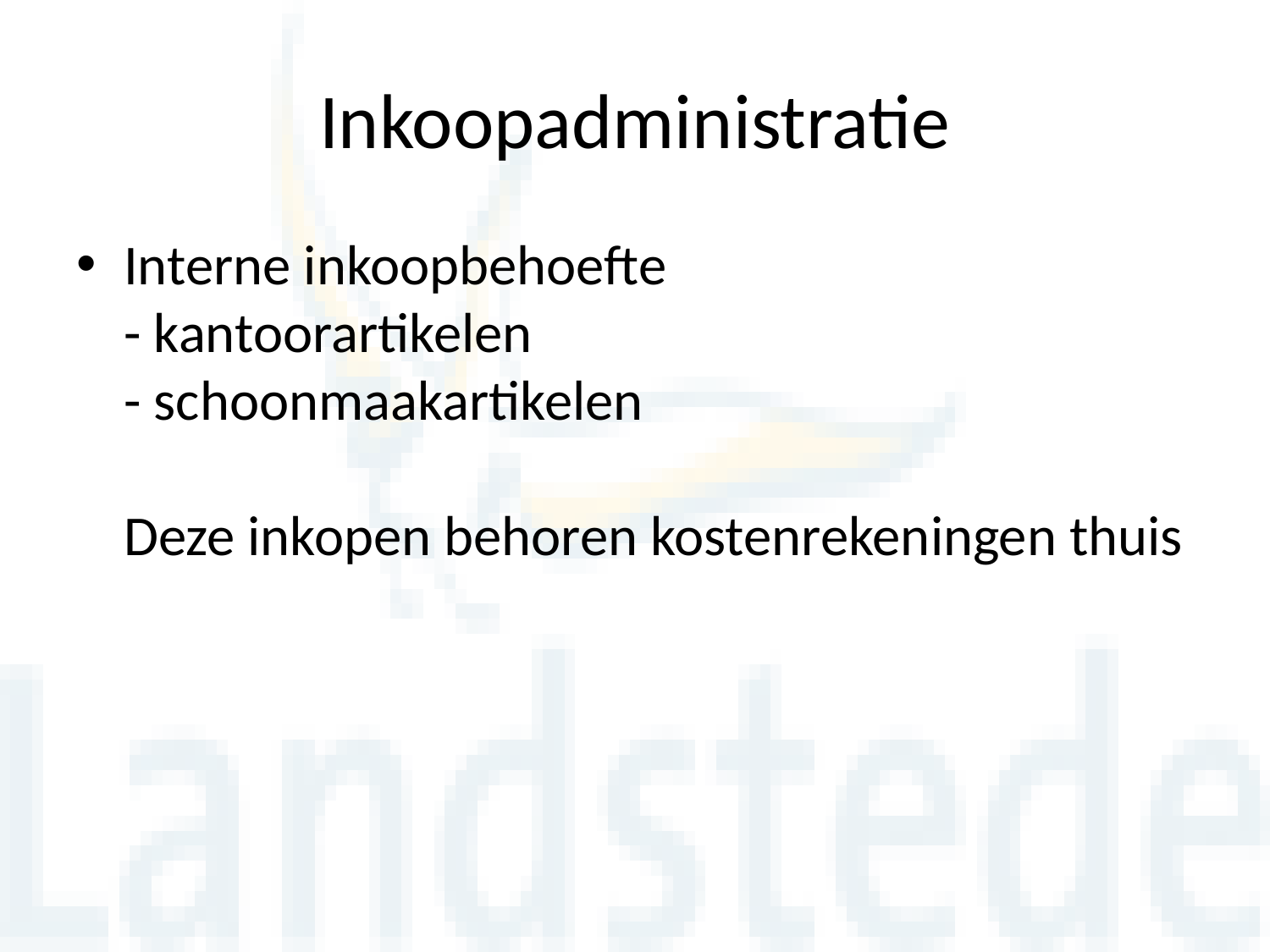

# Inkoopadministratie
Interne inkoopbehoefte
- kantoorartikelen
- schoonmaakartikelen
Deze inkopen behoren kostenrekeningen thuis